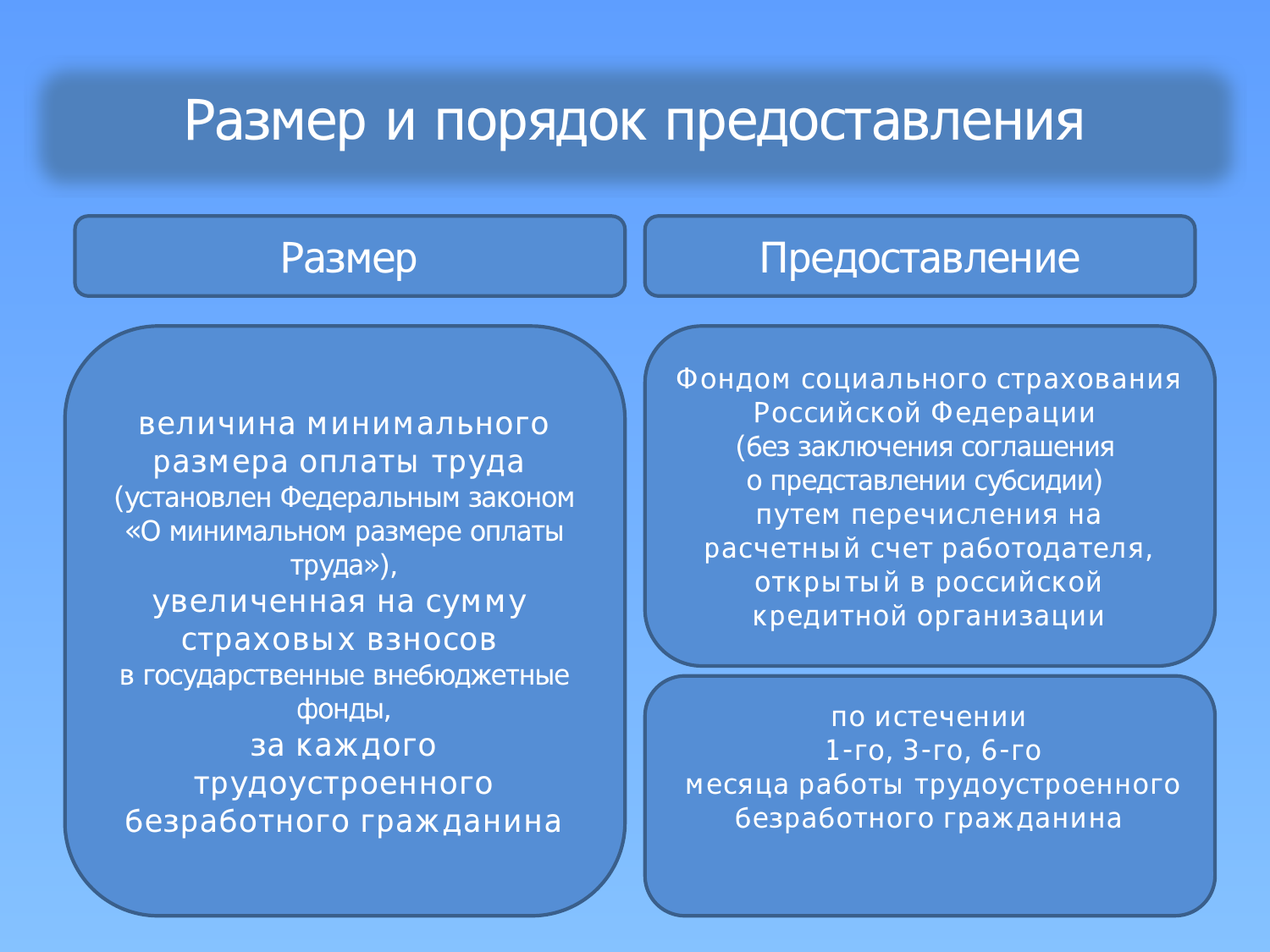

# Размер и порядок предоставления

Размер
Предоставление
величина минимального размера оплаты труда
(установлен Федеральным законом «О минимальном размере оплаты труда»),
увеличенная на сумму  страховых взносов
в государственные внебюджетные фонды,
за каждого трудоустроенного безработного гражданина
Фондом социального страхования Российской Федерации
(без заключения соглашения
о представлении субсидии)
путем перечисления на расчетный счет работодателя, открытый в российской кредитной организации

по истечении
 1-го, 3-го, 6-го
 месяца работы трудоустроенного безработного гражданина